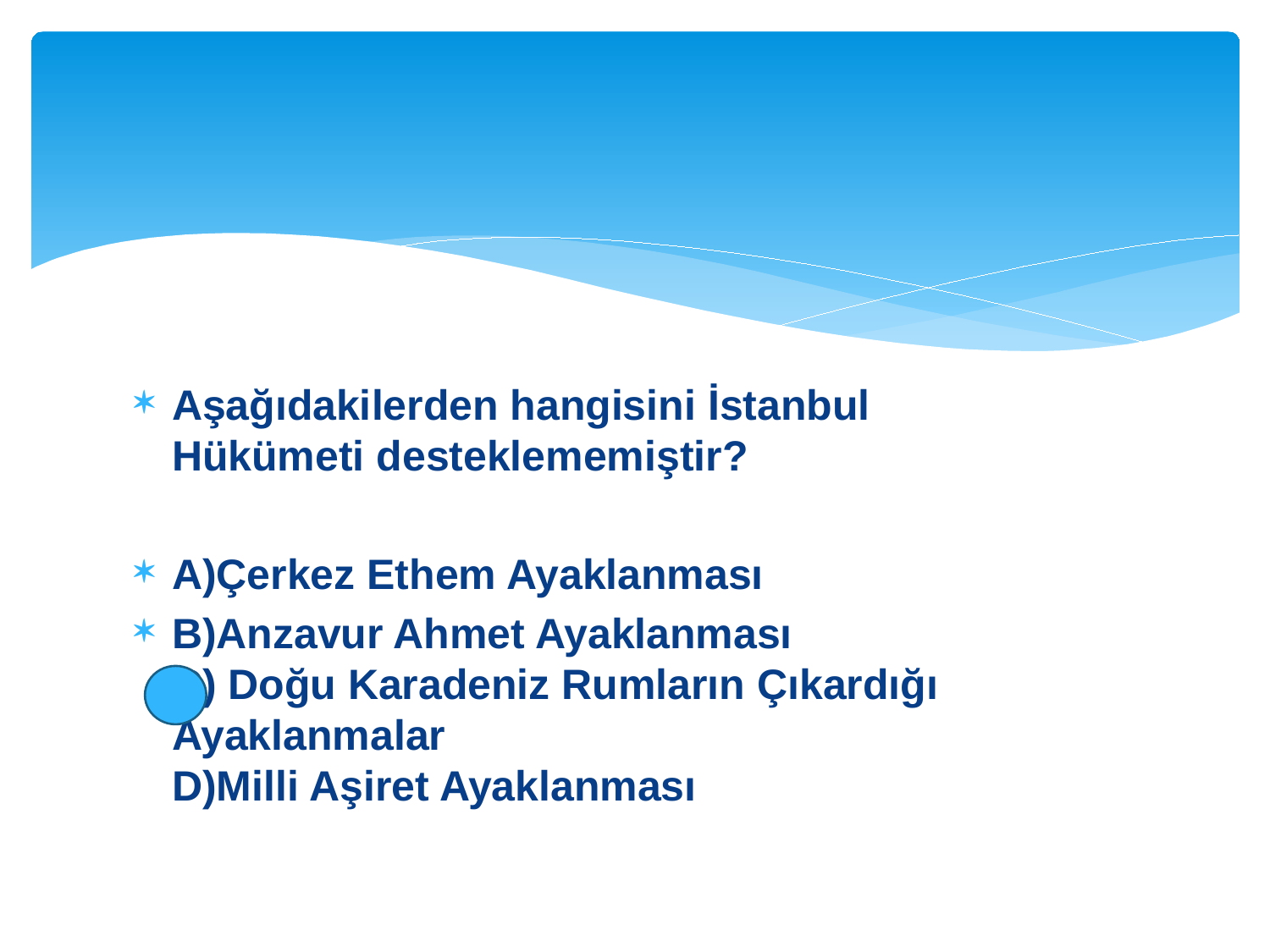

Aşağıdakilerden hangisini İstanbul Hükümeti desteklememiştir?

A)Çerkez Ethem Ayaklanması
B)Anzavur Ahmet Ayaklanması
C) Doğu Karadeniz Rumların Çıkardığı Ayaklanmalar
D)Milli Aşiret Ayaklanması